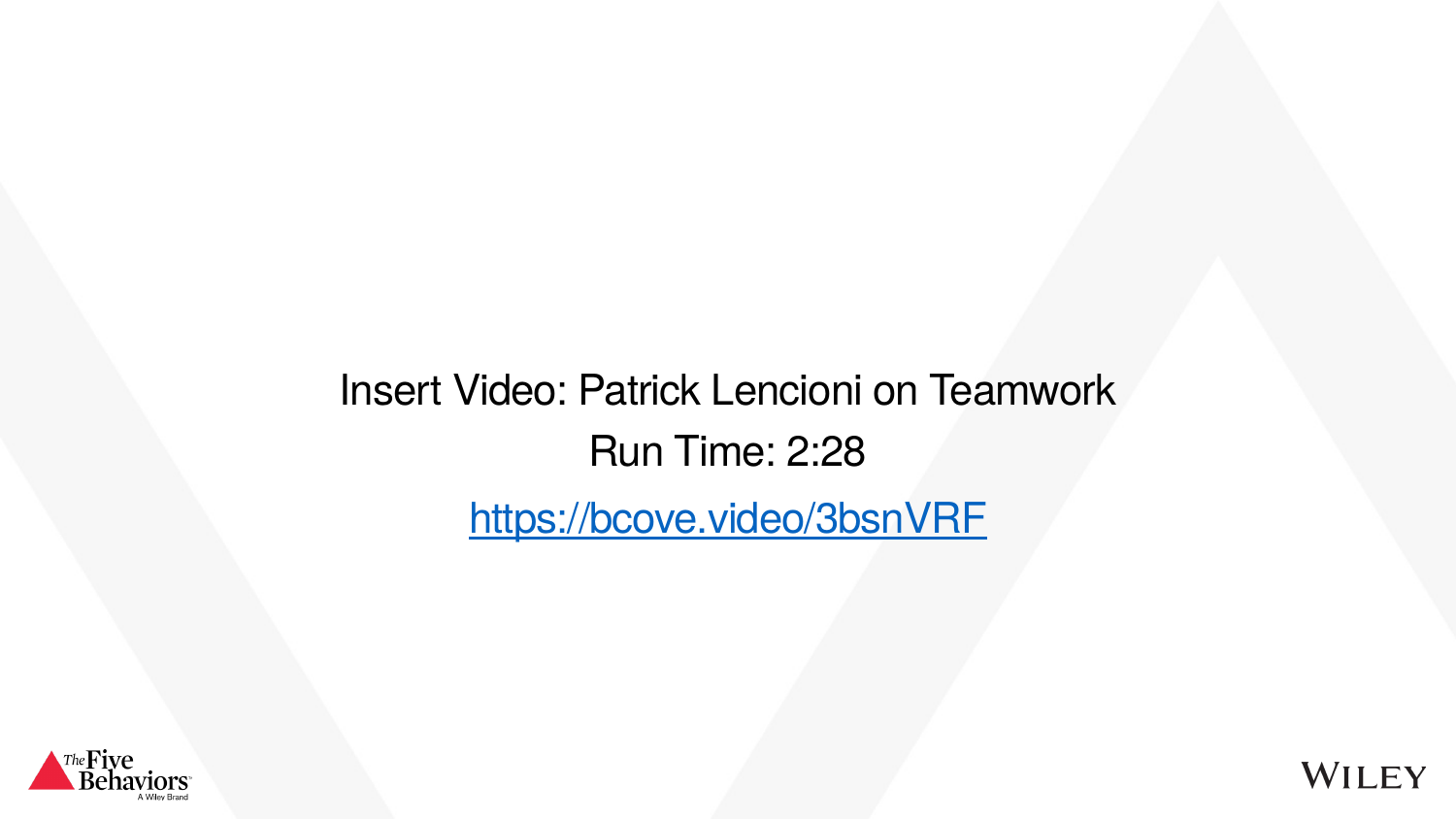

Insert Video: Patrick Lencioni on Teamwork
Run Time: 2:28
https://bcove.video/3bsnVRF